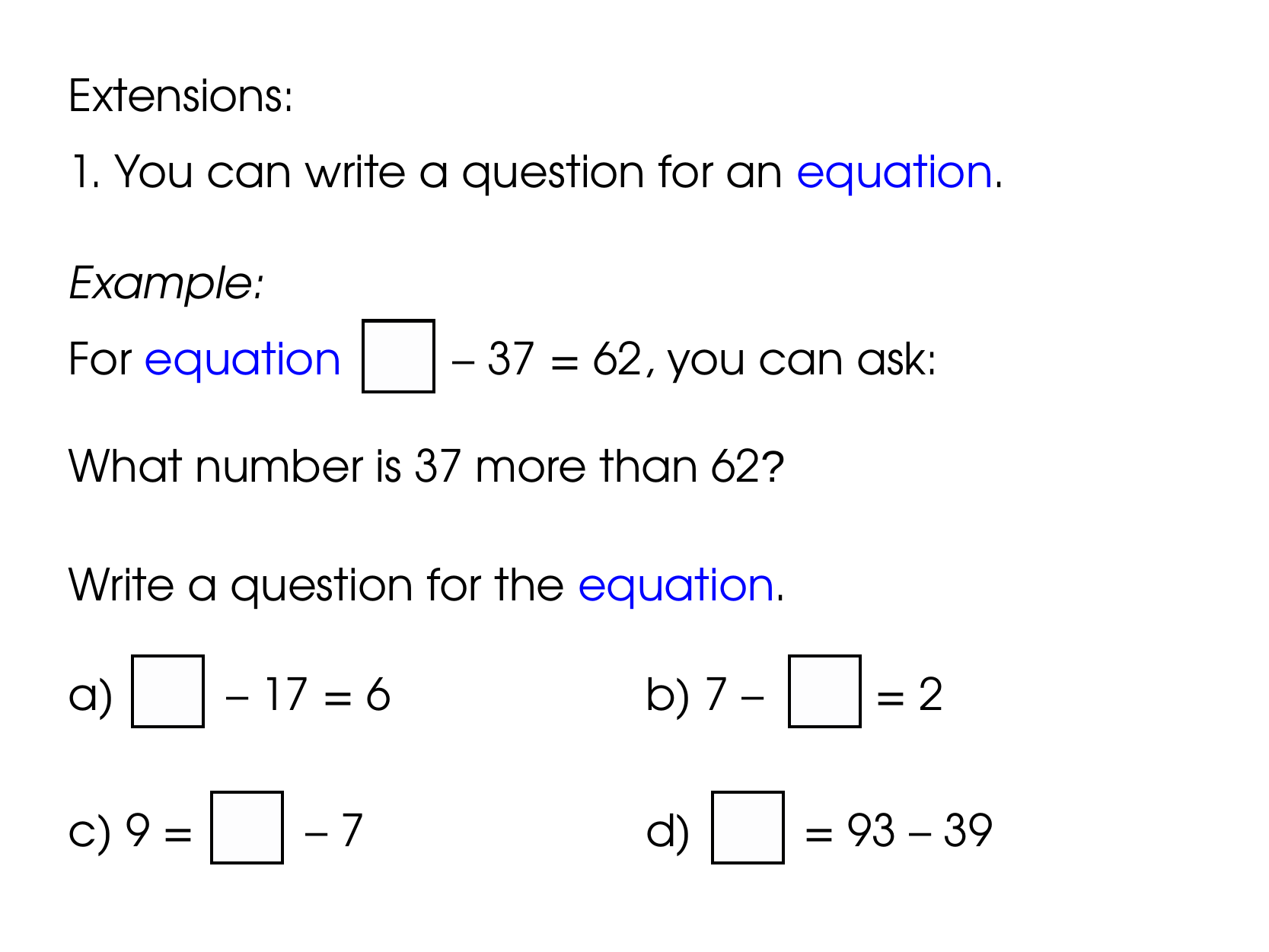

Extensions:
1. You can write a question for an equation.
Example:
For equation         – 37 = 62, you can ask:

What number is 37 more than 62?
Write a question for the equation.
a)         – 17 = 6

b) 7 –         = 2

c) 9 =         – 7

d)         = 93 – 39